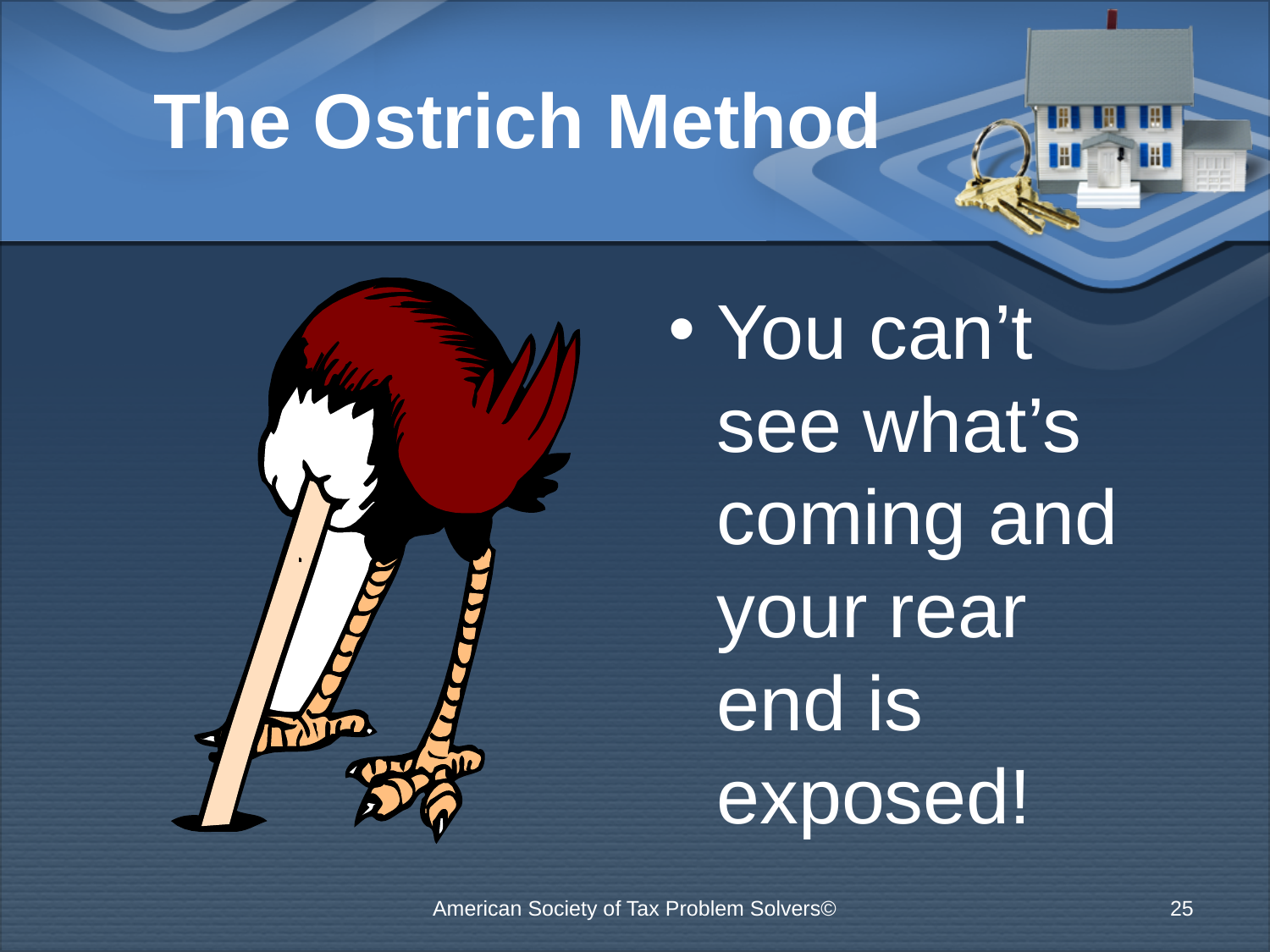

# The Ostrich Method
You can’t see what’s coming and your rear end is exposed!

American Society of Tax Problem Solvers©
25